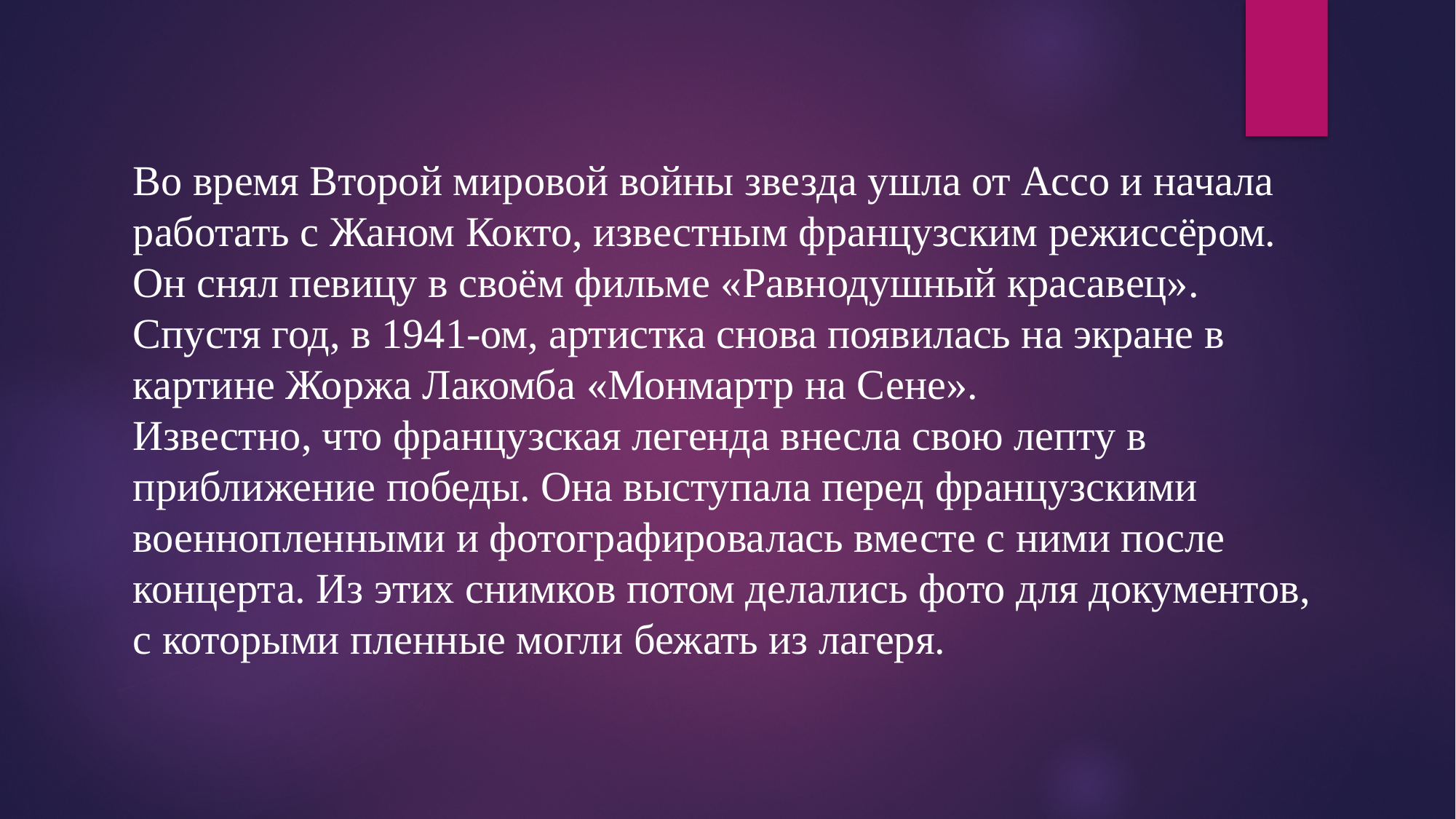

Во время Второй мировой войны звезда ушла от Ассо и начала работать с Жаном Кокто, известным французским режиссёром. Он снял певицу в своём фильме «Равнодушный красавец». Спустя год, в 1941-ом, артистка снова появилась на экране в картине Жоржа Лакомба «Монмартр на Сене».
Известно, что французская легенда внесла свою лепту в приближение победы. Она выступала перед французскими военнопленными и фотографировалась вместе с ними после концерта. Из этих снимков потом делались фото для документов, с которыми пленные могли бежать из лагеря.